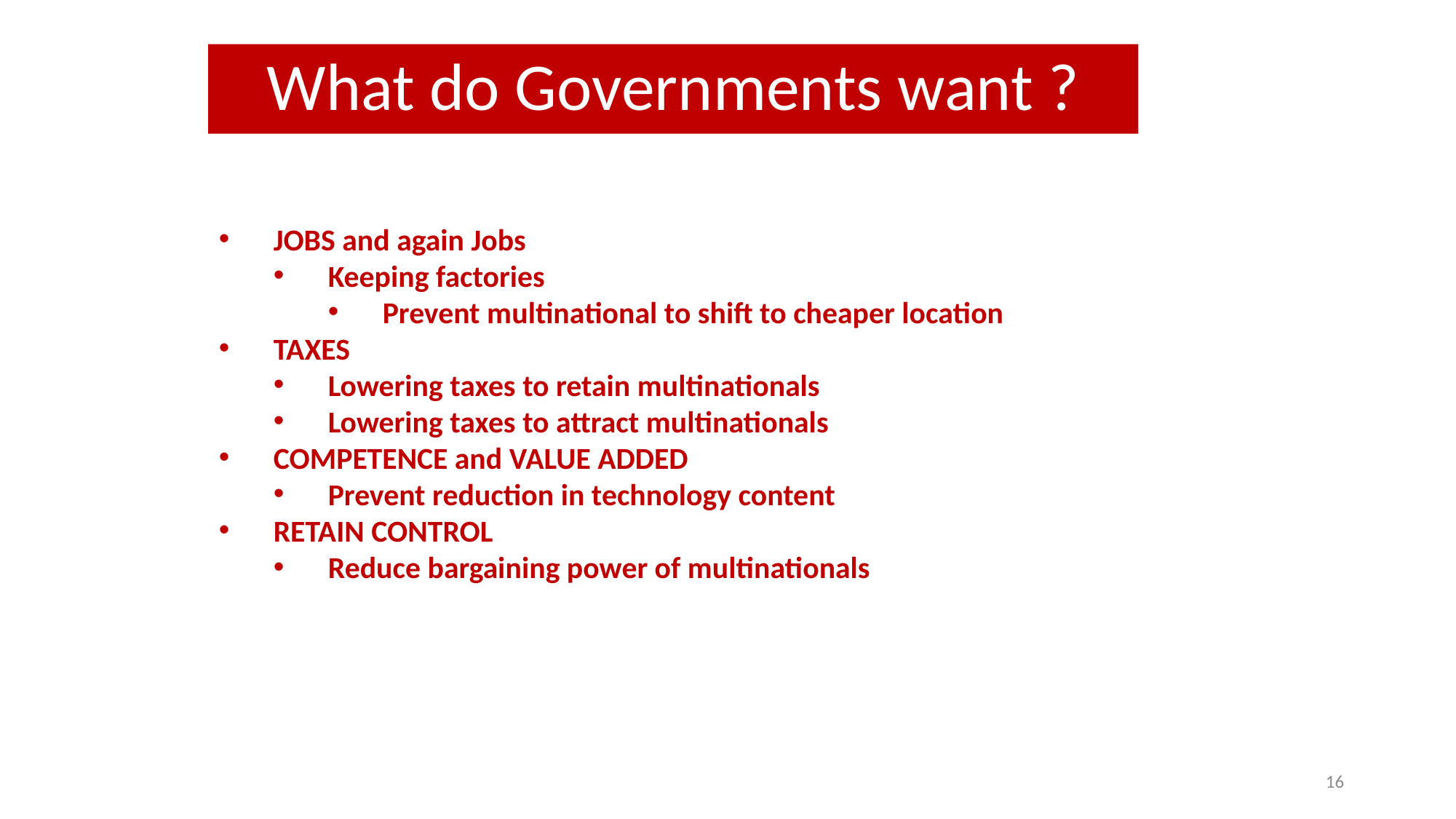

# What do Governments want ?
JOBS and again Jobs
Keeping factories
Prevent multinational to shift to cheaper location
TAXES
Lowering taxes to retain multinationals
Lowering taxes to attract multinationals
COMPETENCE and VALUE ADDED
Prevent reduction in technology content
RETAIN CONTROL
Reduce bargaining power of multinationals

16